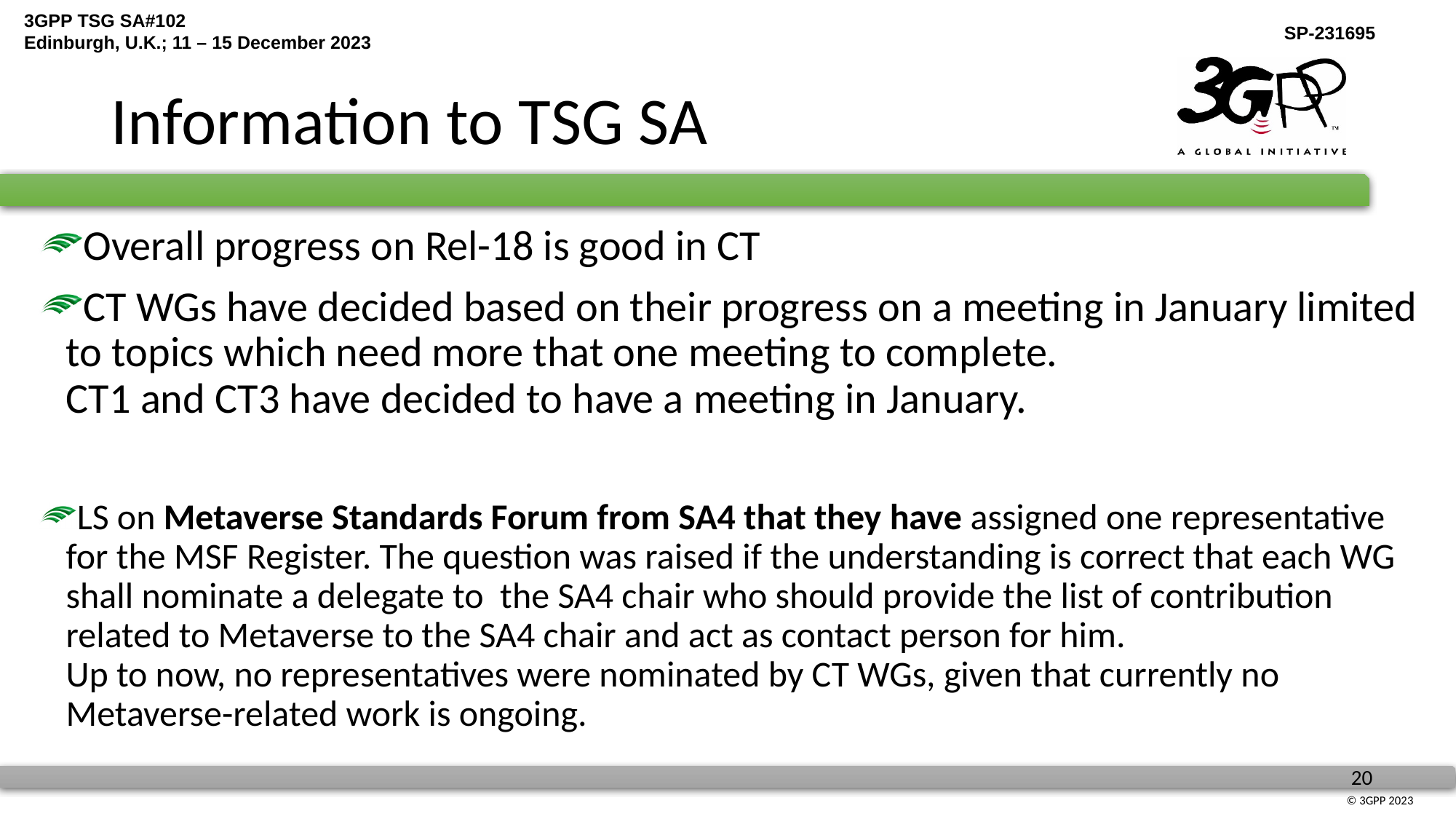

# Information to TSG SA
Overall progress on Rel-18 is good in CT
CT WGs have decided based on their progress on a meeting in January limited to topics which need more that one meeting to complete.
CT1 and CT3 have decided to have a meeting in January.

LS on Metaverse Standards Forum from SA4 that they have assigned one representative for the MSF Register. The question was raised if the understanding is correct that each WG shall nominate a delegate to  the SA4 chair who should provide the list of contribution related to Metaverse to the SA4 chair and act as contact person for him.
Up to now, no representatives were nominated by CT WGs, given that currently no Metaverse-related work is ongoing.